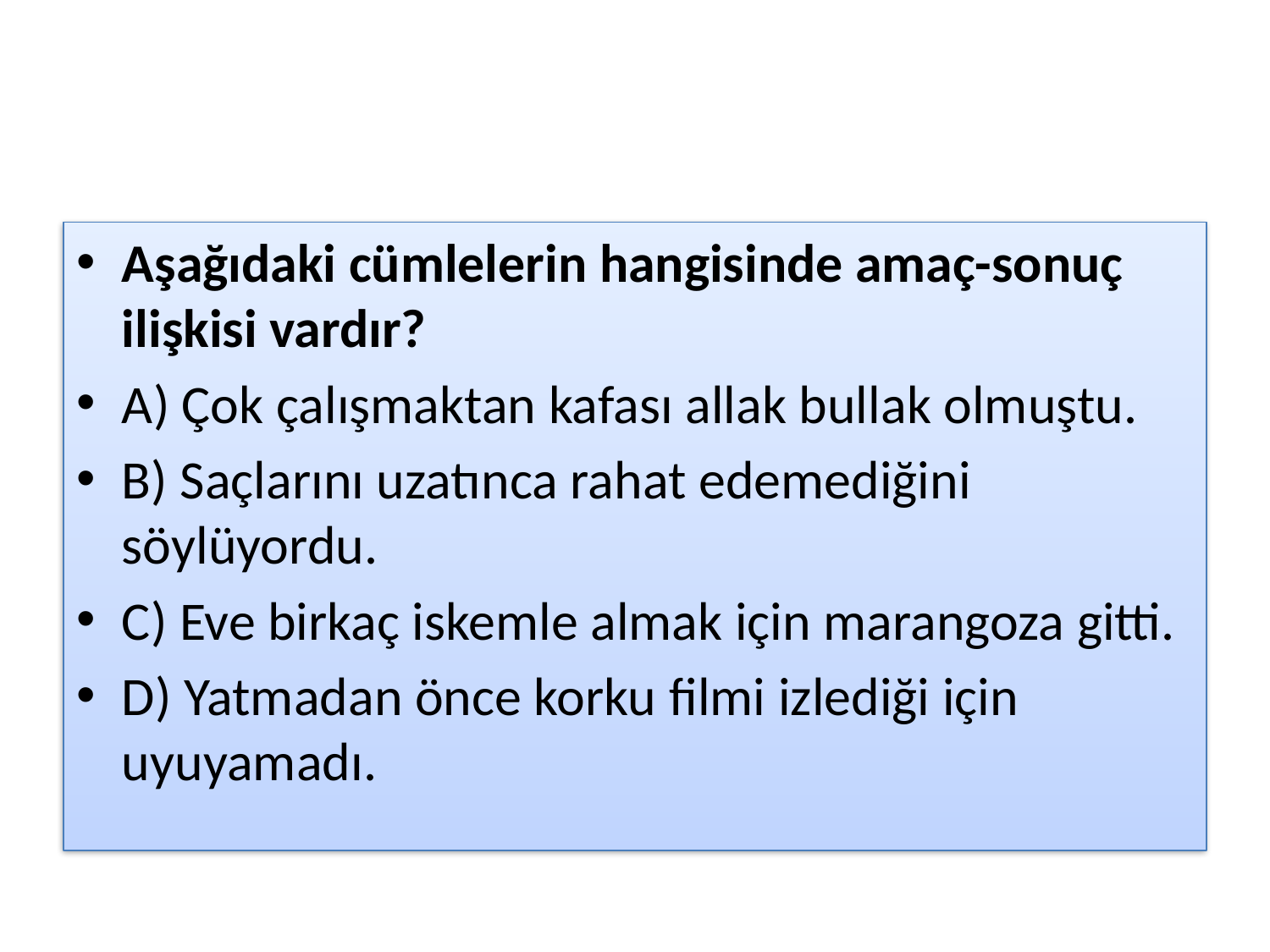

#
Aşağıdaki cümlelerin hangisinde amaç-sonuç ilişkisi vardır?
A) Çok çalışmaktan kafası allak bullak olmuştu.
B) Saçlarını uzatınca rahat edemediğini söylüyordu.
C) Eve birkaç iskemle almak için marangoza gitti.
D) Yatmadan önce korku filmi izlediği için uyuyamadı.